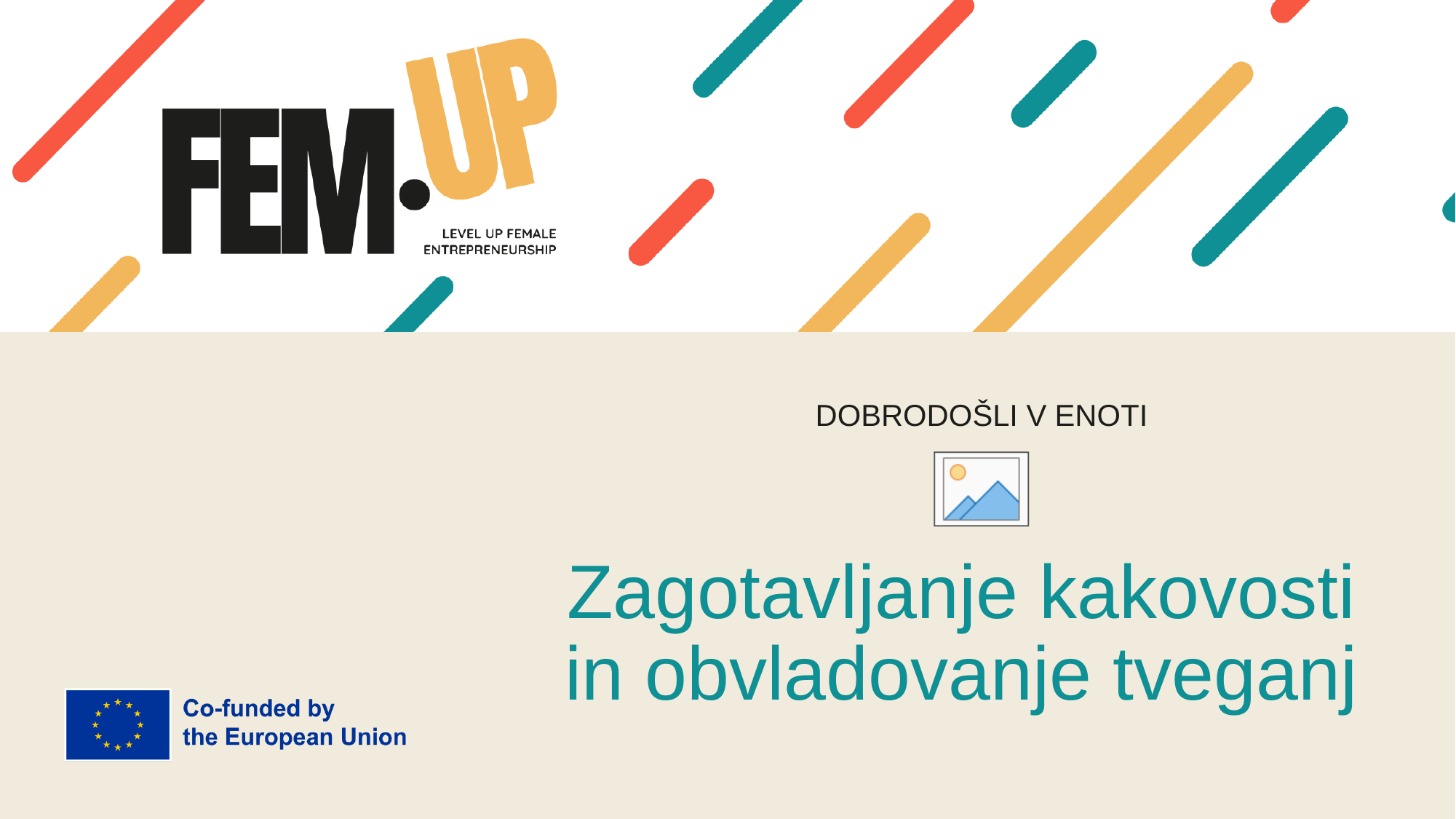

DOBRODOŠLI V ENOTI
# Zagotavljanje kakovosti in obvladovanje tveganj